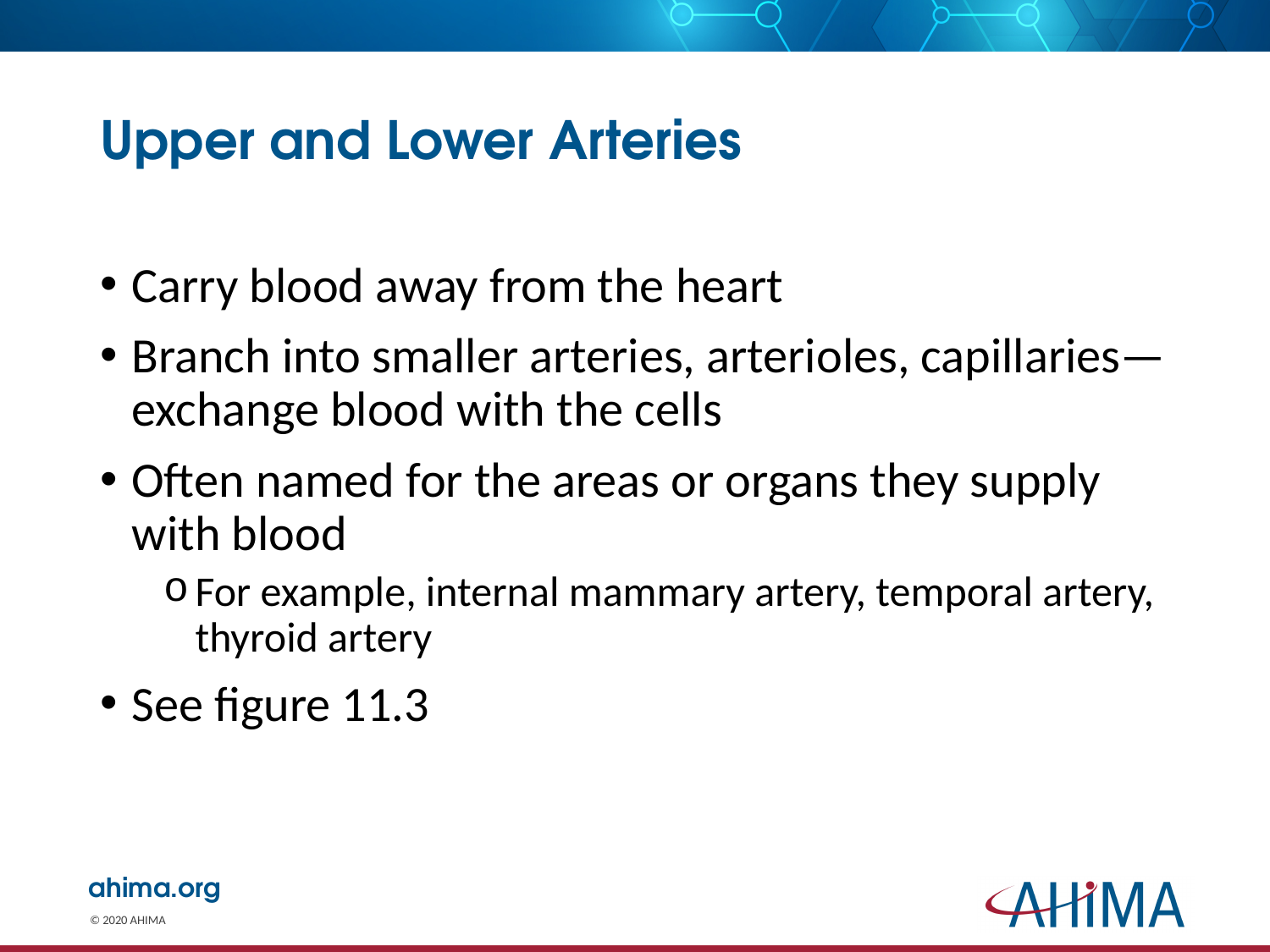

# Upper and Lower Arteries
Carry blood away from the heart
Branch into smaller arteries, arterioles, capillaries—exchange blood with the cells
Often named for the areas or organs they supply with blood
For example, internal mammary artery, temporal artery, thyroid artery
See figure 11.3